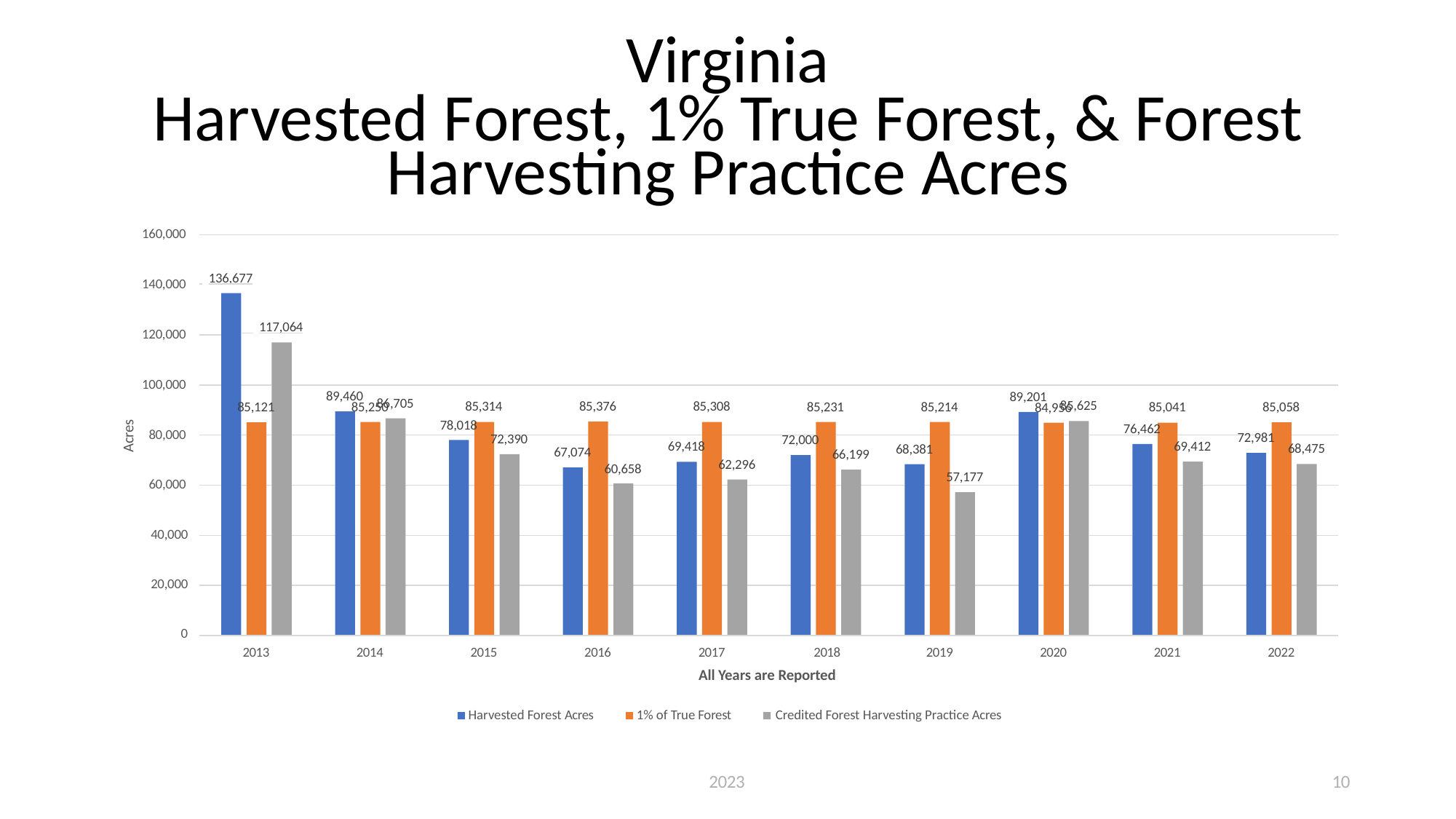

# Virginia
Harvested Forest, 1% True Forest, & Forest Harvesting Practice Acres
160,000

 136,677
140,000

  117,064
120,000
100,000
89,460
89,201
86,705
85,625
85,376
85,314
85,308
85,250
85,231
85,214
85,121
85,058
85,041
84,956
78,018
Acres
76,462
80,000
72,981
72,390
72,000
69,418
69,412
68,475
68,381
67,074
66,199
62,296
60,658
57,177
60,000
40,000

20,000

0
2017	2018
All Years are Reported
2013
2014
2015
2016
2019
2020
2021
2022
Harvested Forest Acres
1% of True Forest	Credited Forest Harvesting Practice Acres

2023
10